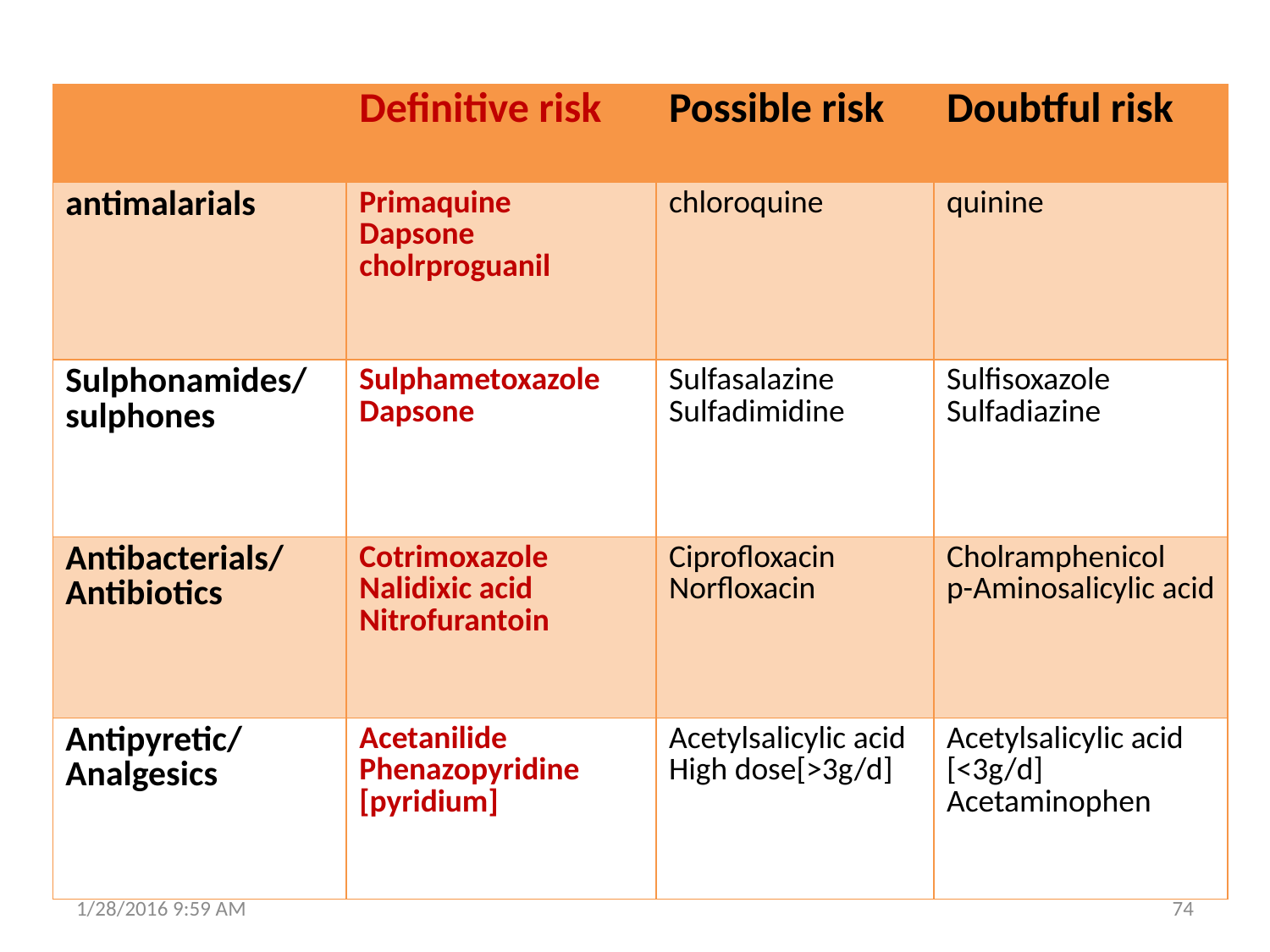

|  | Definitive risk | Possible risk | Doubtful risk |
| --- | --- | --- | --- |
| antimalarials | Primaquine Dapsone cholrproguanil | chloroquine | quinine |
| Sulphonamides/ sulphones | Sulphametoxazole Dapsone | Sulfasalazine Sulfadimidine | Sulfisoxazole Sulfadiazine |
| Antibacterials/ Antibiotics | Cotrimoxazole Nalidixic acid Nitrofurantoin | Ciprofloxacin Norfloxacin | Cholramphenicol p-Aminosalicylic acid |
| Antipyretic/ Analgesics | Acetanilide Phenazopyridine [pyridium] | Acetylsalicylic acid High dose[>3g/d] | Acetylsalicylic acid [<3g/d] Acetaminophen |
1/28/2016 9:59 AM
74